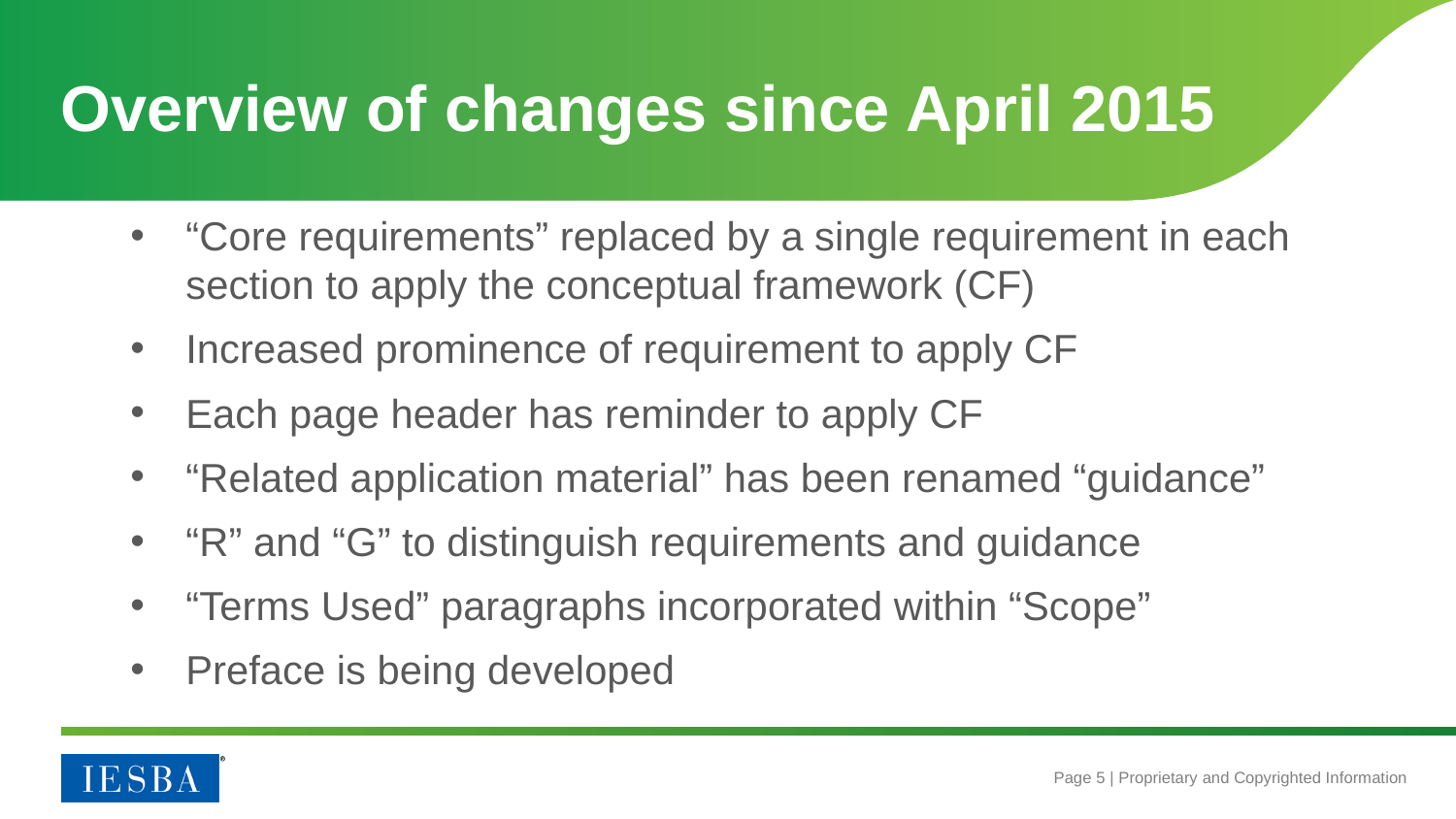

# Overview of changes since April 2015
“Core requirements” replaced by a single requirement in each section to apply the conceptual framework (CF)
Increased prominence of requirement to apply CF
Each page header has reminder to apply CF
“Related application material” has been renamed “guidance”
“R” and “G” to distinguish requirements and guidance
“Terms Used” paragraphs incorporated within “Scope”
Preface is being developed